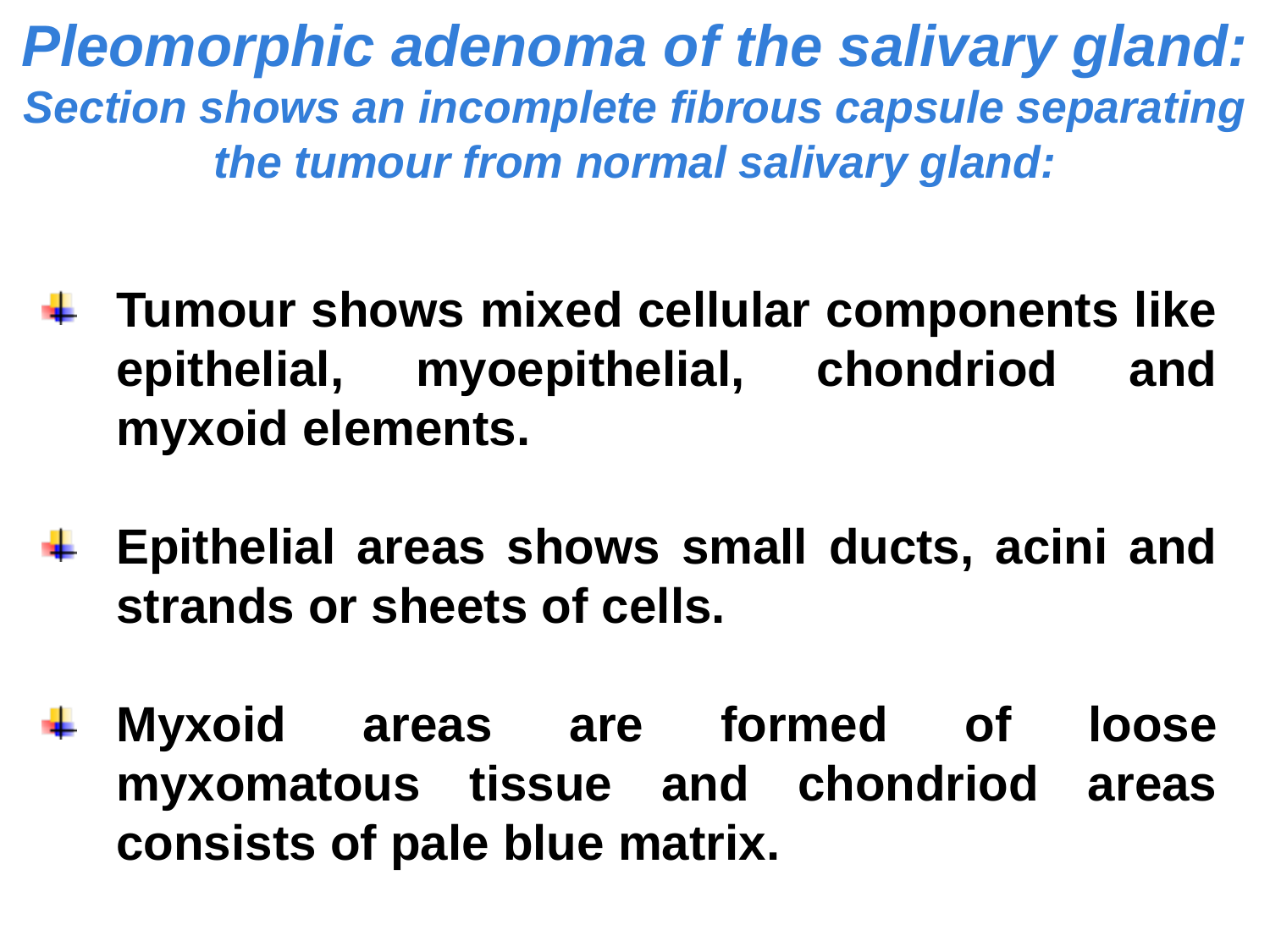

# Pleomorphic adenoma of the salivary gland: Section shows an incomplete fibrous capsule separating the tumour from normal salivary gland:
Tumour shows mixed cellular components like epithelial, myoepithelial, chondriod and myxoid elements.

Epithelial areas shows small ducts, acini and strands or sheets of cells.

Myxoid areas are formed of loose myxomatous tissue and chondriod areas consists of pale blue matrix.